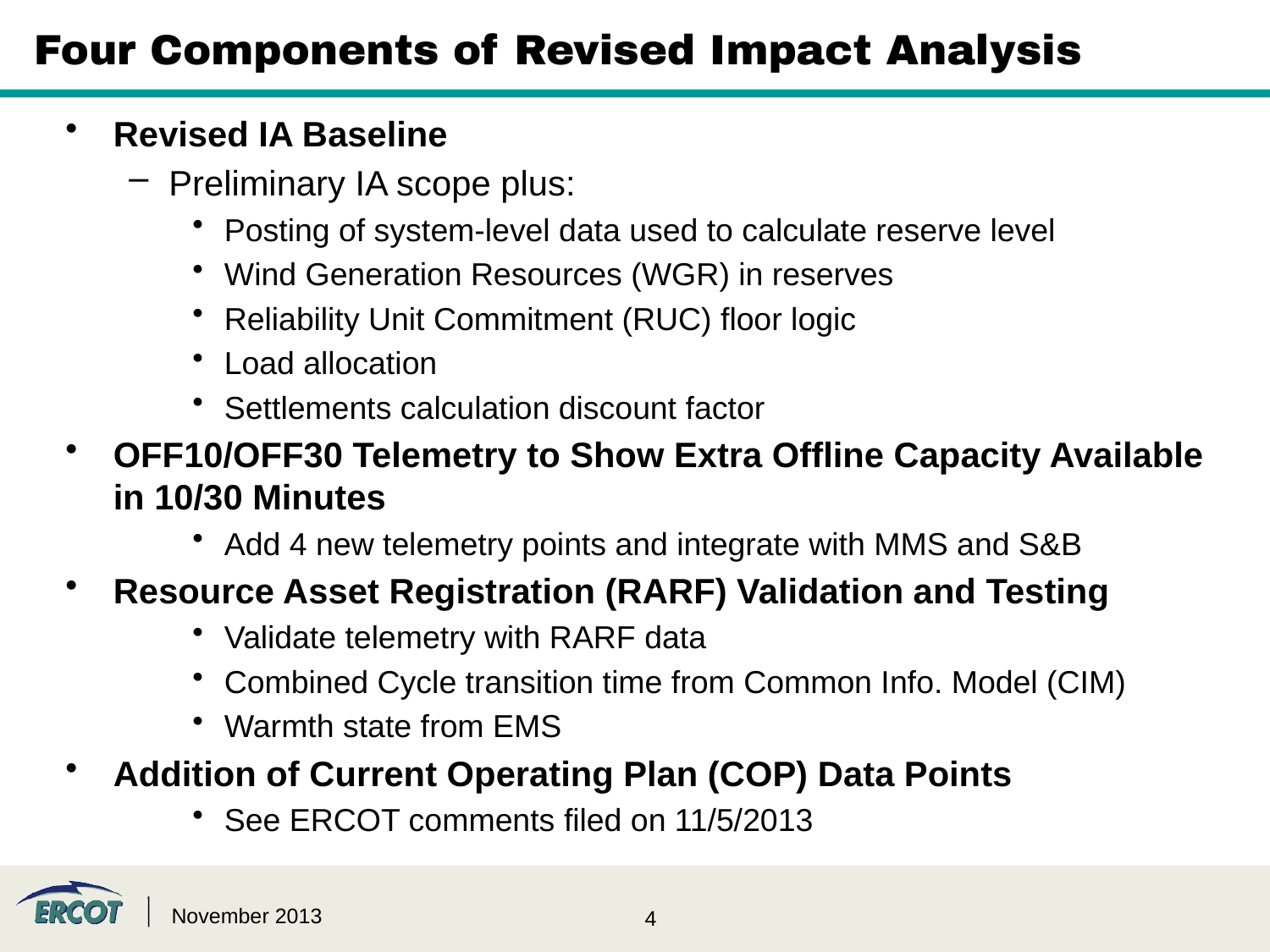

# Four Components of Revised Impact Analysis
Revised IA Baseline
Preliminary IA scope plus:
Posting of system-level data used to calculate reserve level
Wind Generation Resources (WGR) in reserves
Reliability Unit Commitment (RUC) floor logic
Load allocation
Settlements calculation discount factor
OFF10/OFF30 Telemetry to Show Extra Offline Capacity Available in 10/30 Minutes
Add 4 new telemetry points and integrate with MMS and S&B
Resource Asset Registration (RARF) Validation and Testing
Validate telemetry with RARF data
Combined Cycle transition time from Common Info. Model (CIM)
Warmth state from EMS
Addition of Current Operating Plan (COP) Data Points
See ERCOT comments filed on 11/5/2013
November 2013